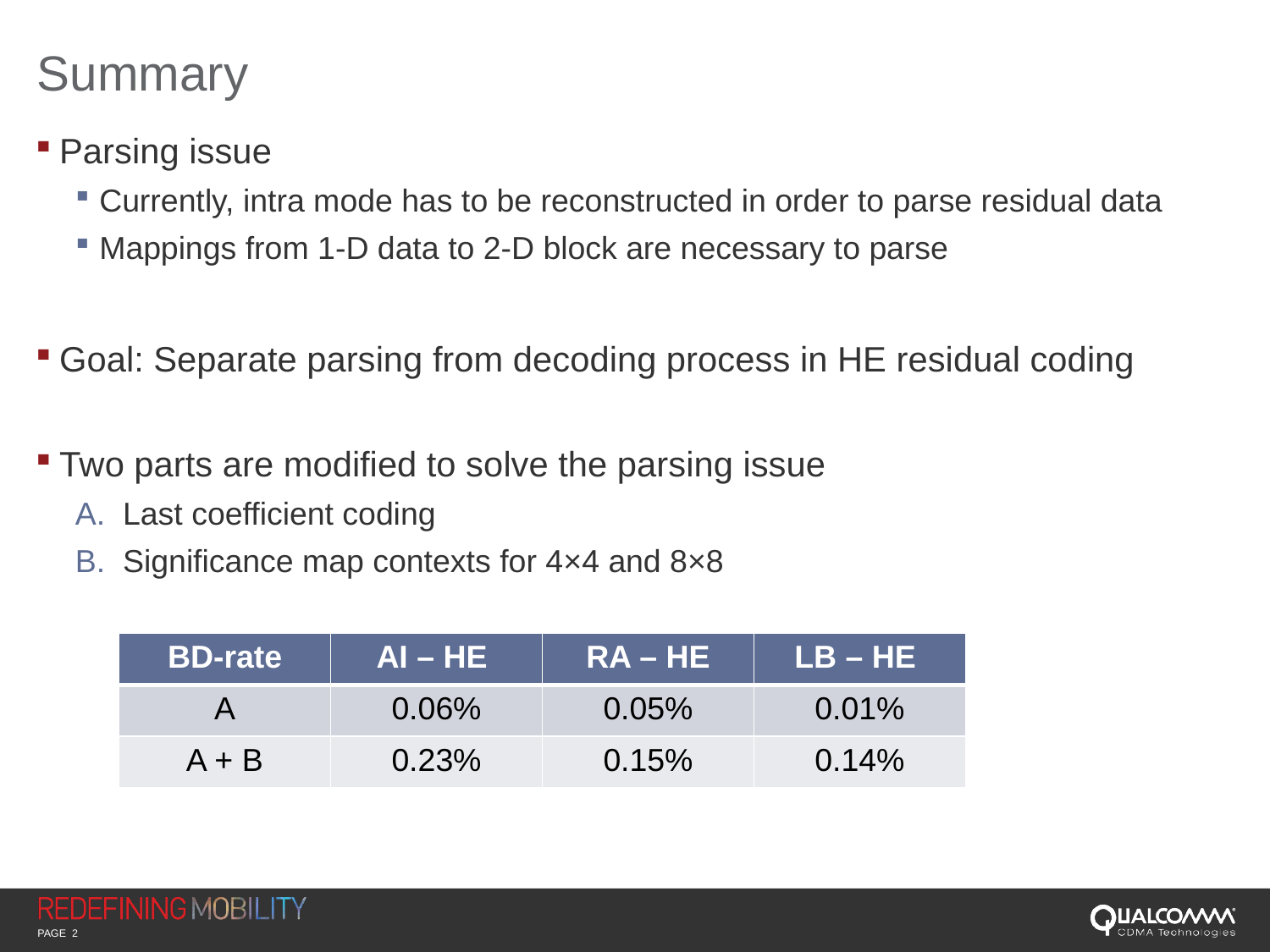

# Summary
Parsing issue
Currently, intra mode has to be reconstructed in order to parse residual data
Mappings from 1-D data to 2-D block are necessary to parse

Goal: Separate parsing from decoding process in HE residual coding

Two parts are modified to solve the parsing issue
Last coefficient coding
Significance map contexts for 4×4 and 8×8
| BD-rate | AI – HE | RA – HE | LB – HE |
| --- | --- | --- | --- |
| A | 0.06% | 0.05% | 0.01% |
| A + B | 0.23% | 0.15% | 0.14% |